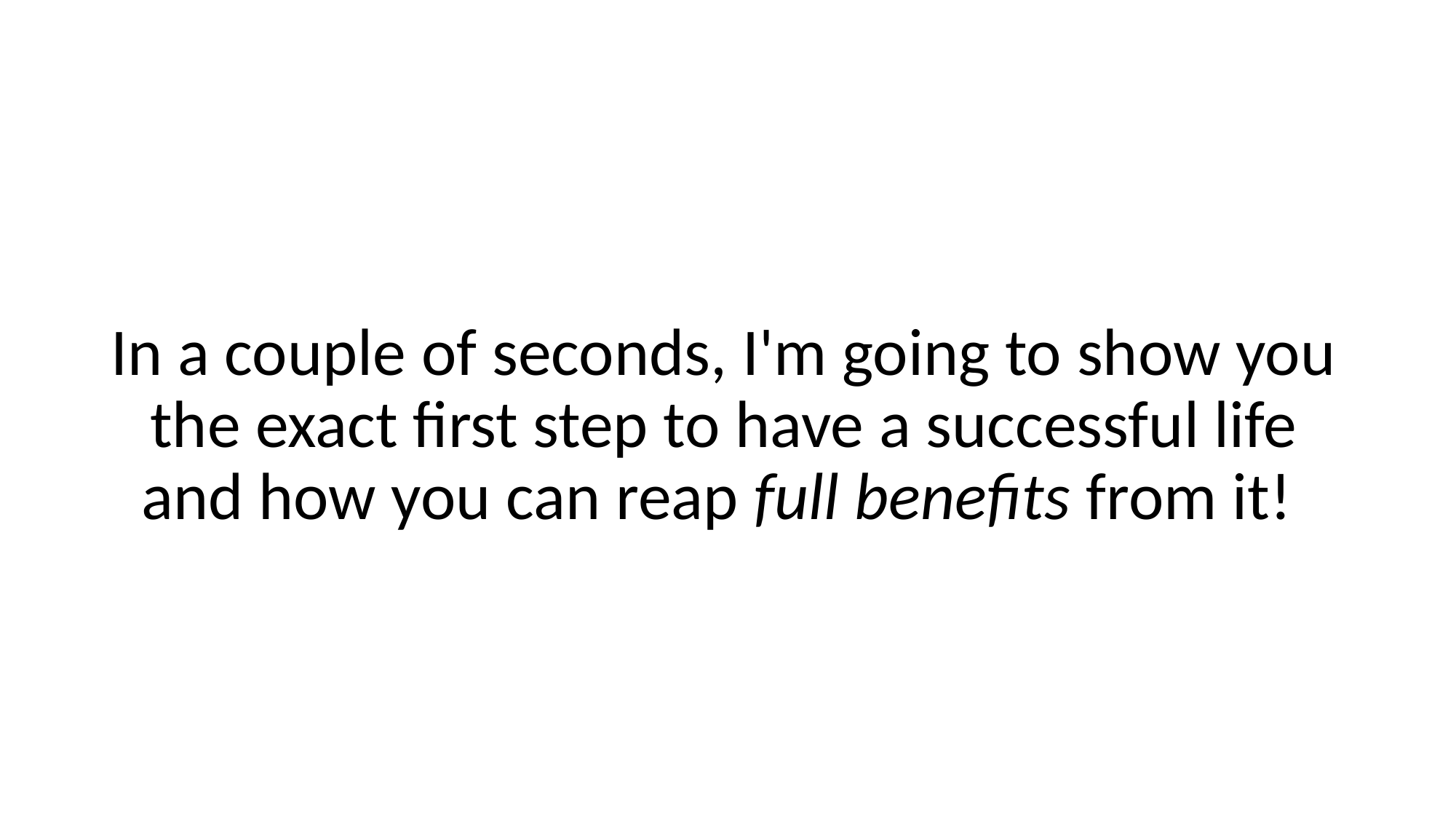

In a couple of seconds, I'm going to show you the exact first step to have a successful life and how you can reap full benefits from it!